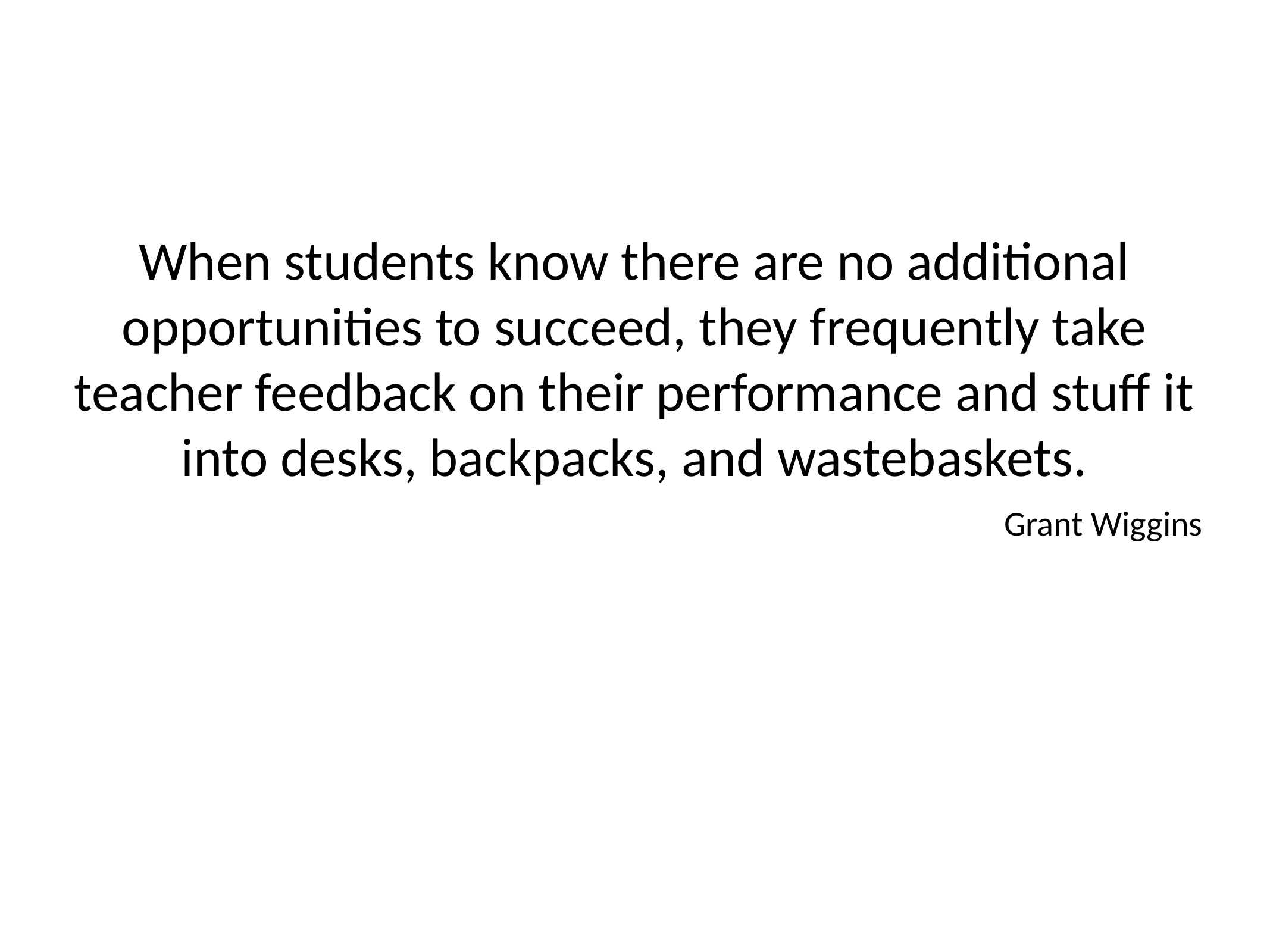

#
When students know there are no additional opportunities to succeed, they frequently take teacher feedback on their performance and stuff it into desks, backpacks, and wastebaskets.
Grant Wiggins